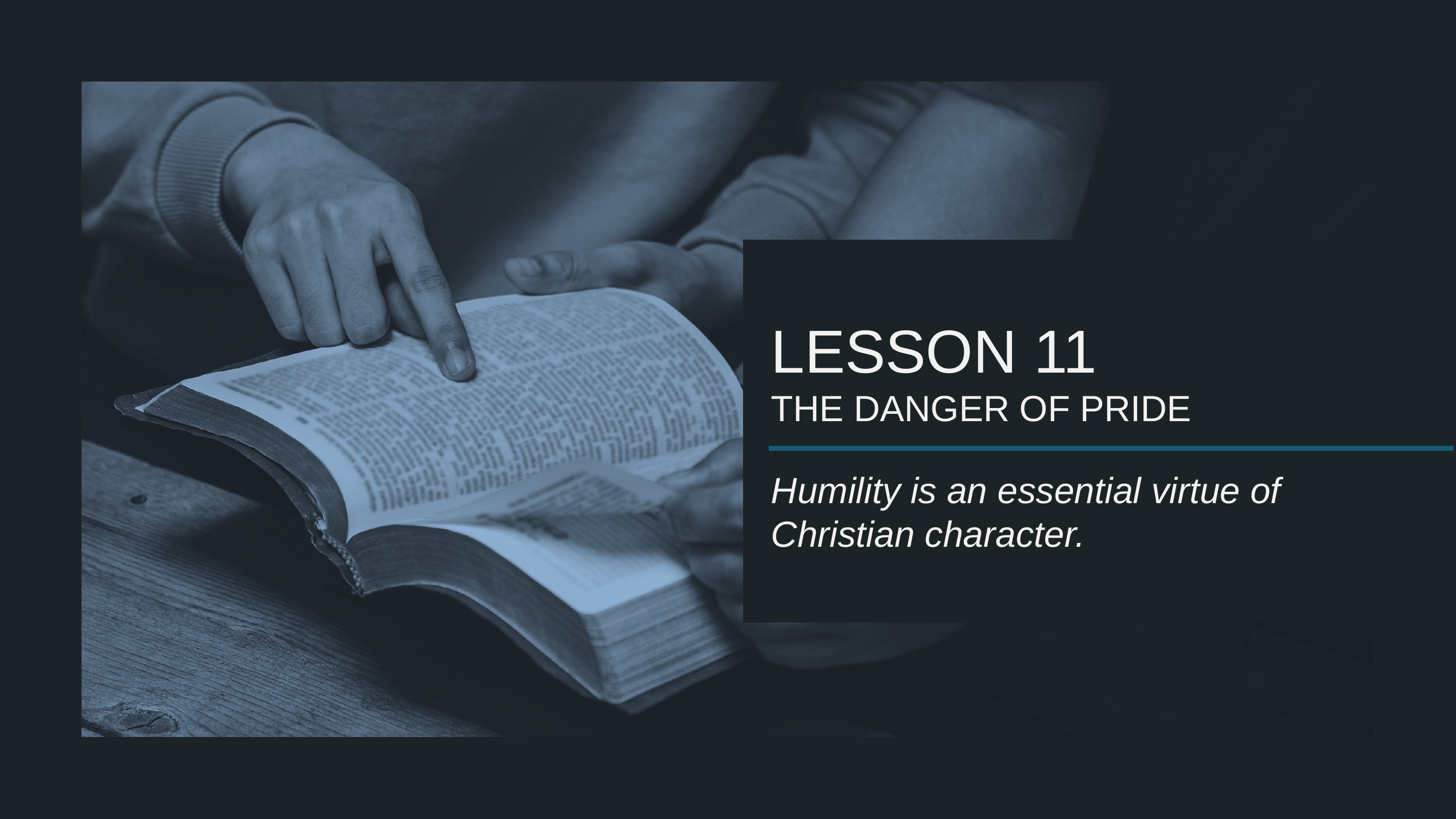

LESSON 11
THE DANGER OF PRIDE
Humility is an essential virtue of Christian character.